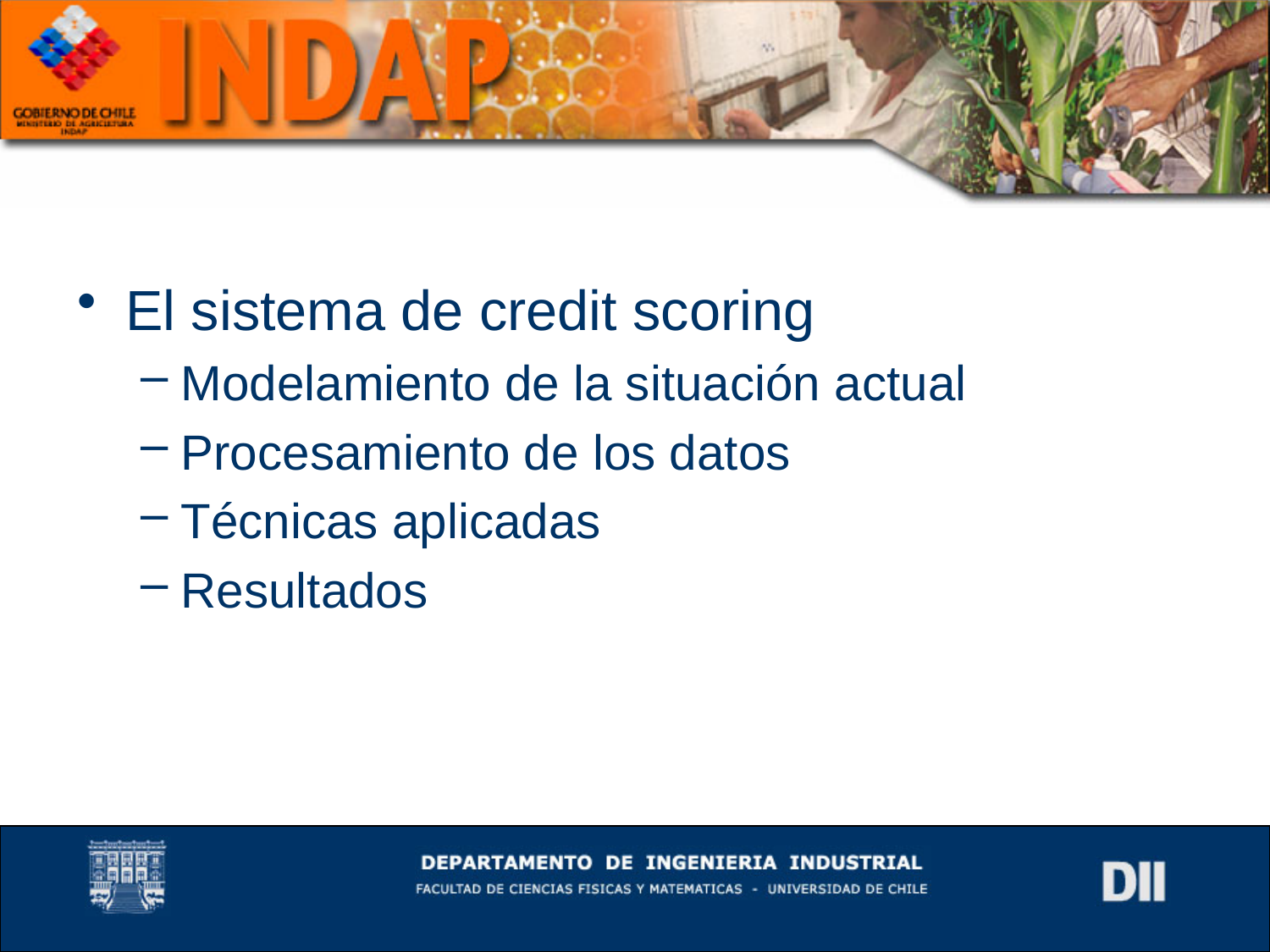

El sistema de credit scoring
Modelamiento de la situación actual
Procesamiento de los datos
Técnicas aplicadas
Resultados